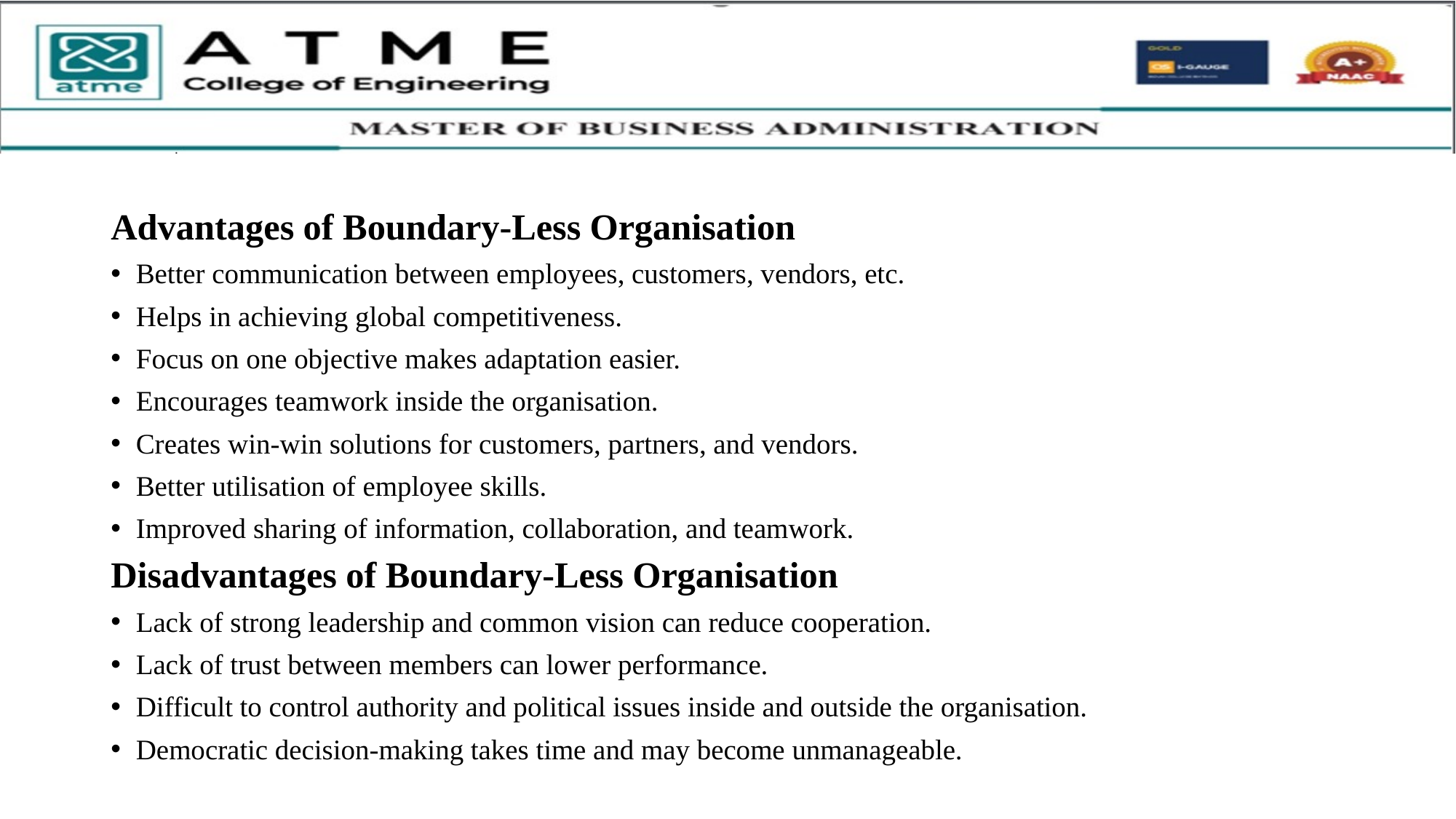

Advantages of Boundary-Less Organisation
Better communication between employees, customers, vendors, etc.
Helps in achieving global competitiveness.
Focus on one objective makes adaptation easier.
Encourages teamwork inside the organisation.
Creates win-win solutions for customers, partners, and vendors.
Better utilisation of employee skills.
Improved sharing of information, collaboration, and teamwork.
Disadvantages of Boundary-Less Organisation
Lack of strong leadership and common vision can reduce cooperation.
Lack of trust between members can lower performance.
Difficult to control authority and political issues inside and outside the organisation.
Democratic decision-making takes time and may become unmanageable.